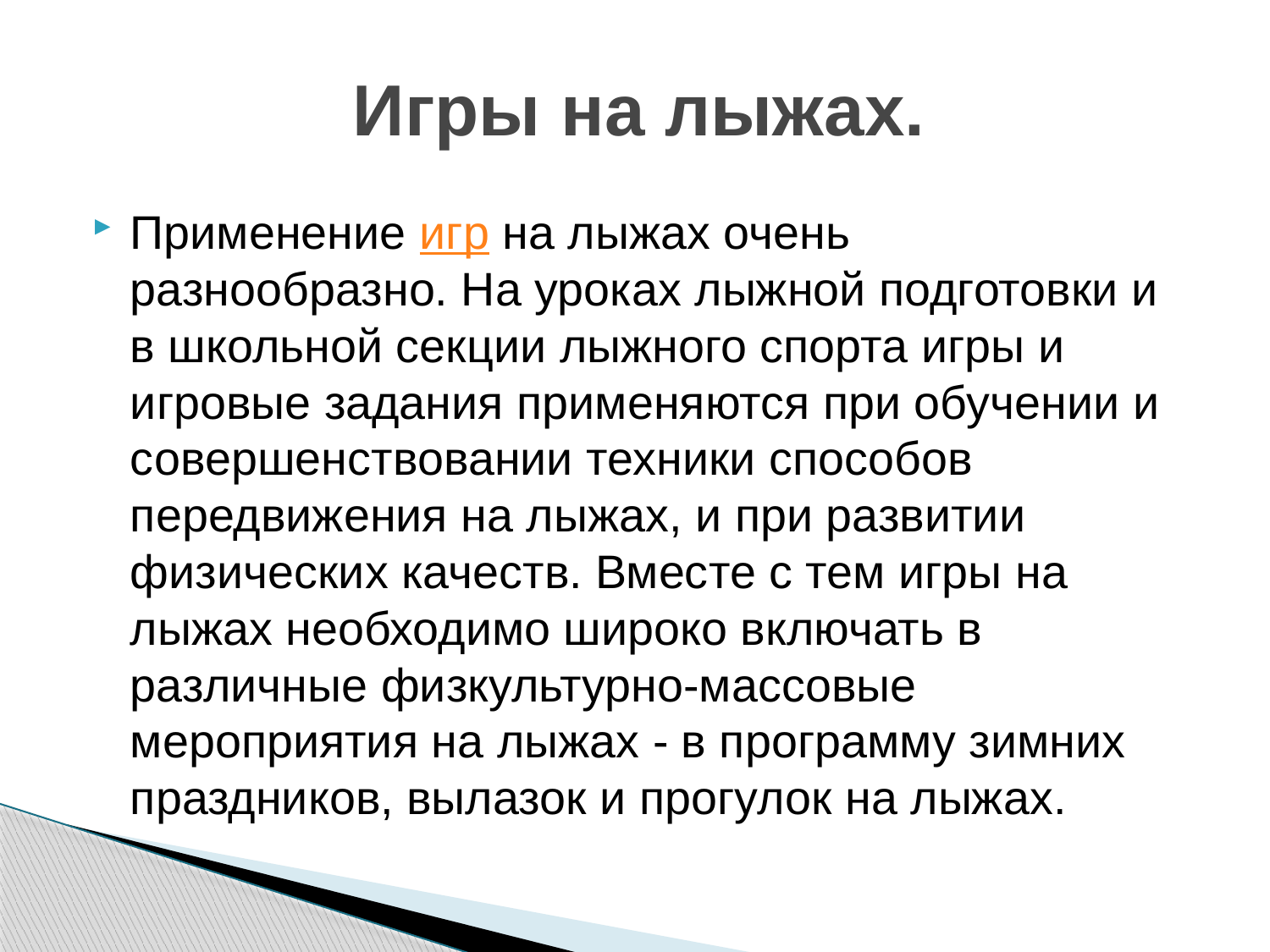

# Игры на лыжах.
Применение игр на лыжах очень разнообразно. На уроках лыжной подготовки и в школьной секции лыжного спорта игры и игровые задания применяются при обучении и совершенствовании техники способов передвижения на лыжах, и при развитии физических качеств. Вместе с тем игры на лыжах необходимо широко включать в различные физкультурно-массовые мероприятия на лыжах - в программу зимних праздников, вылазок и прогулок на лыжах.